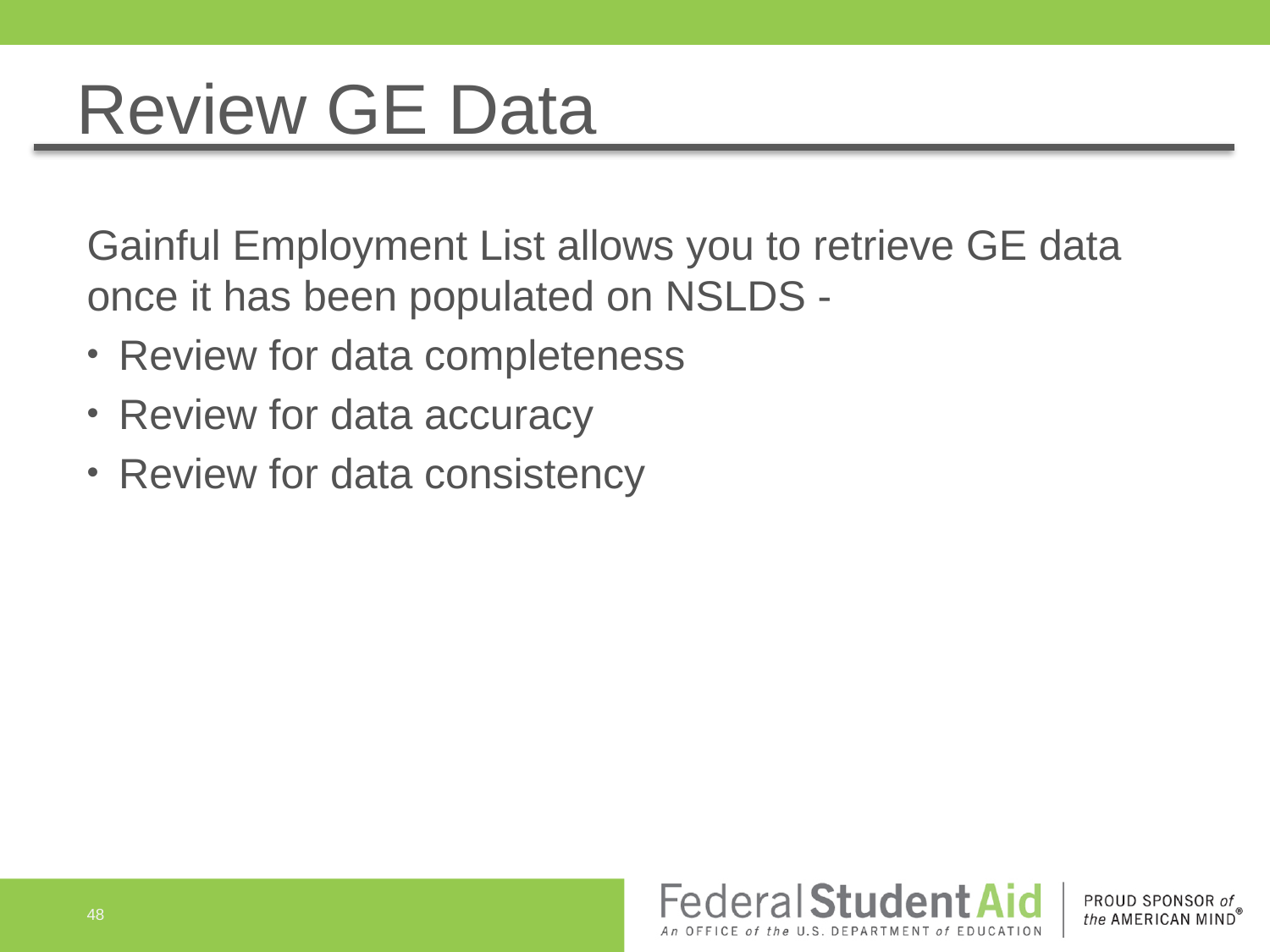

# Review GE Data
Gainful Employment List allows you to retrieve GE data once it has been populated on NSLDS -
Review for data completeness
Review for data accuracy
Review for data consistency

48